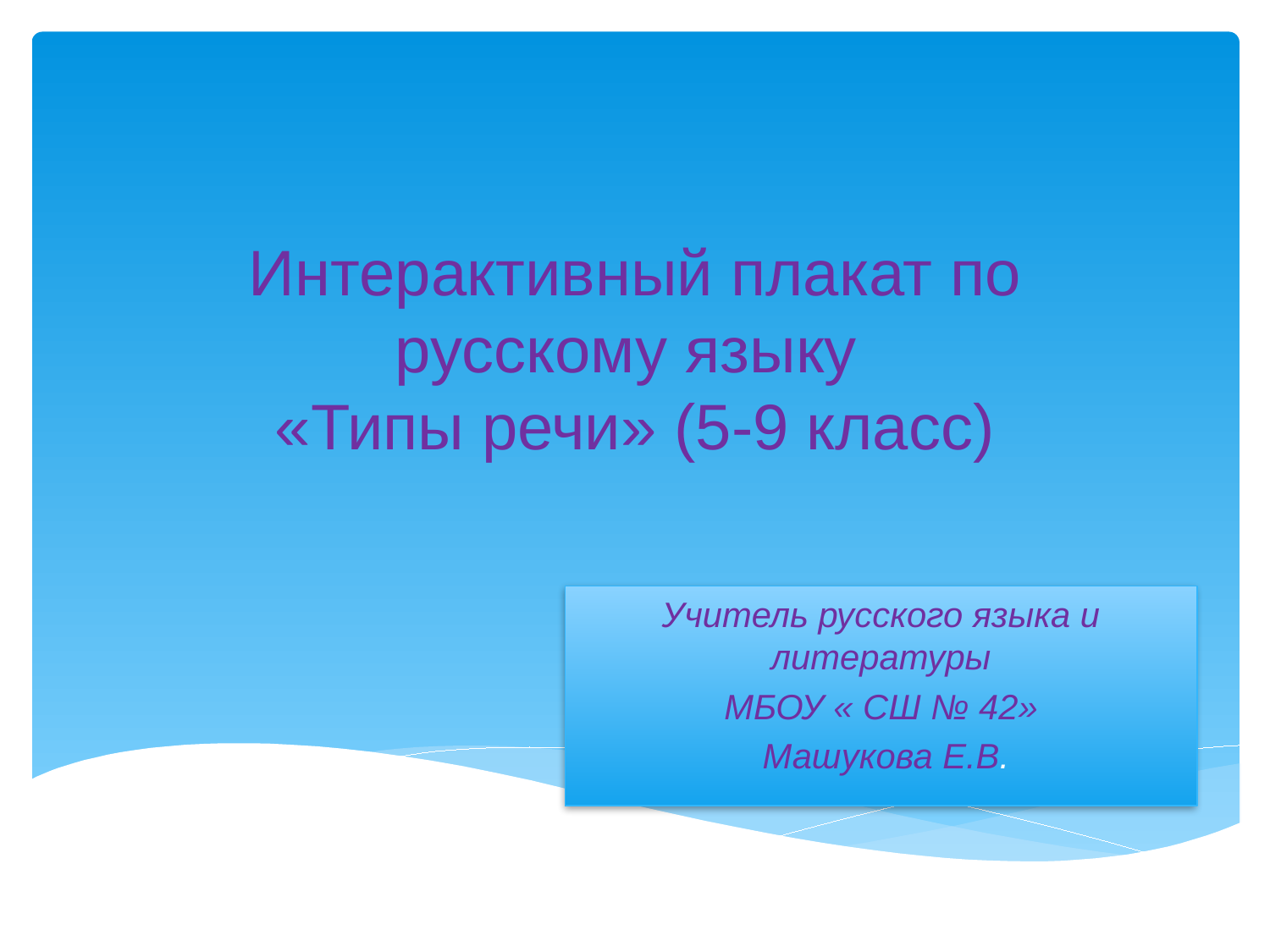

# Интерактивный плакат по русскому языку «Типы речи» (5-9 класс)
Учитель русского языка и литературы
 МБОУ « СШ № 42»
 Машукова Е.В.